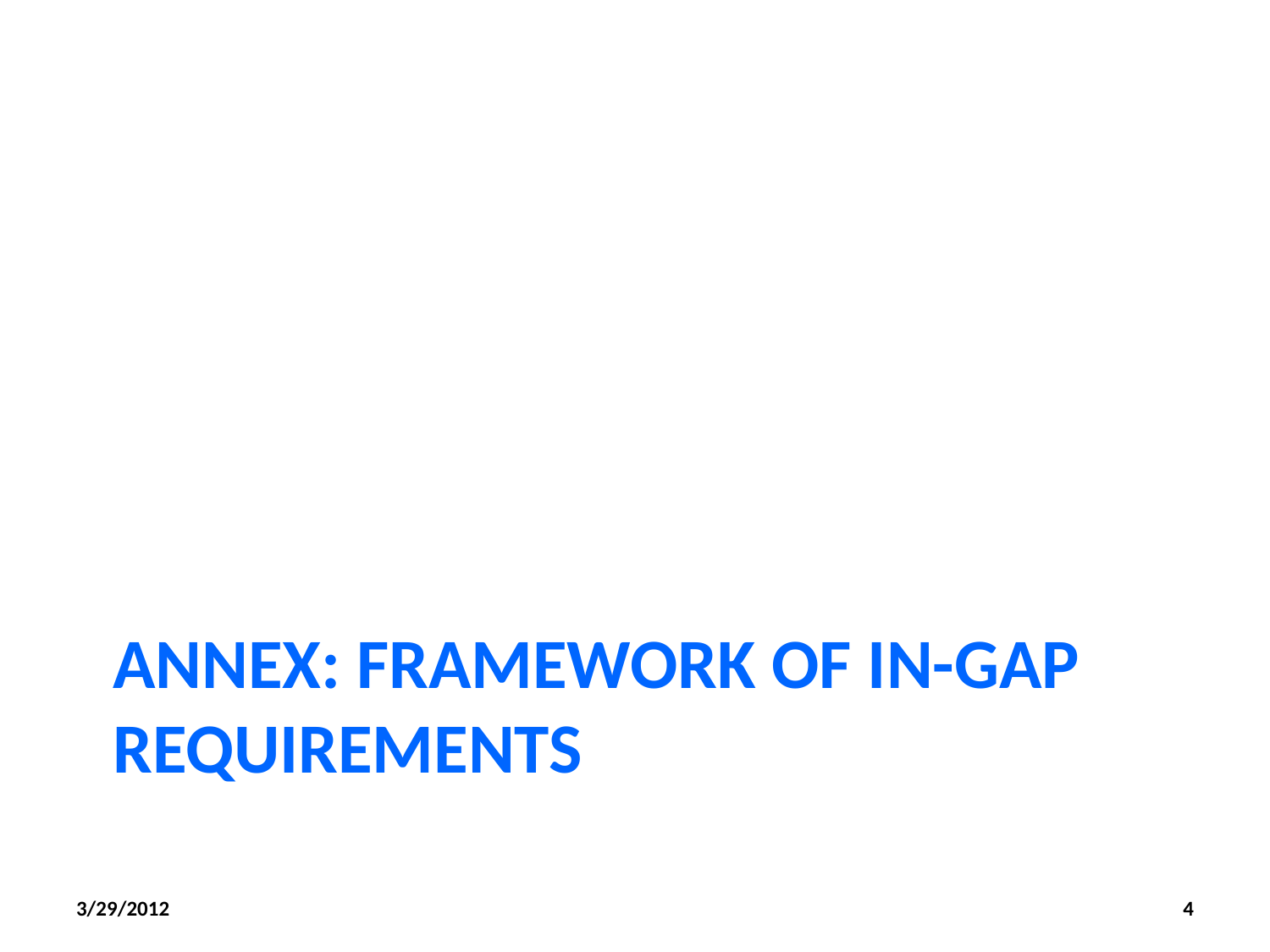

# Annex: Framework of in-gap requirements
3/29/2012
4